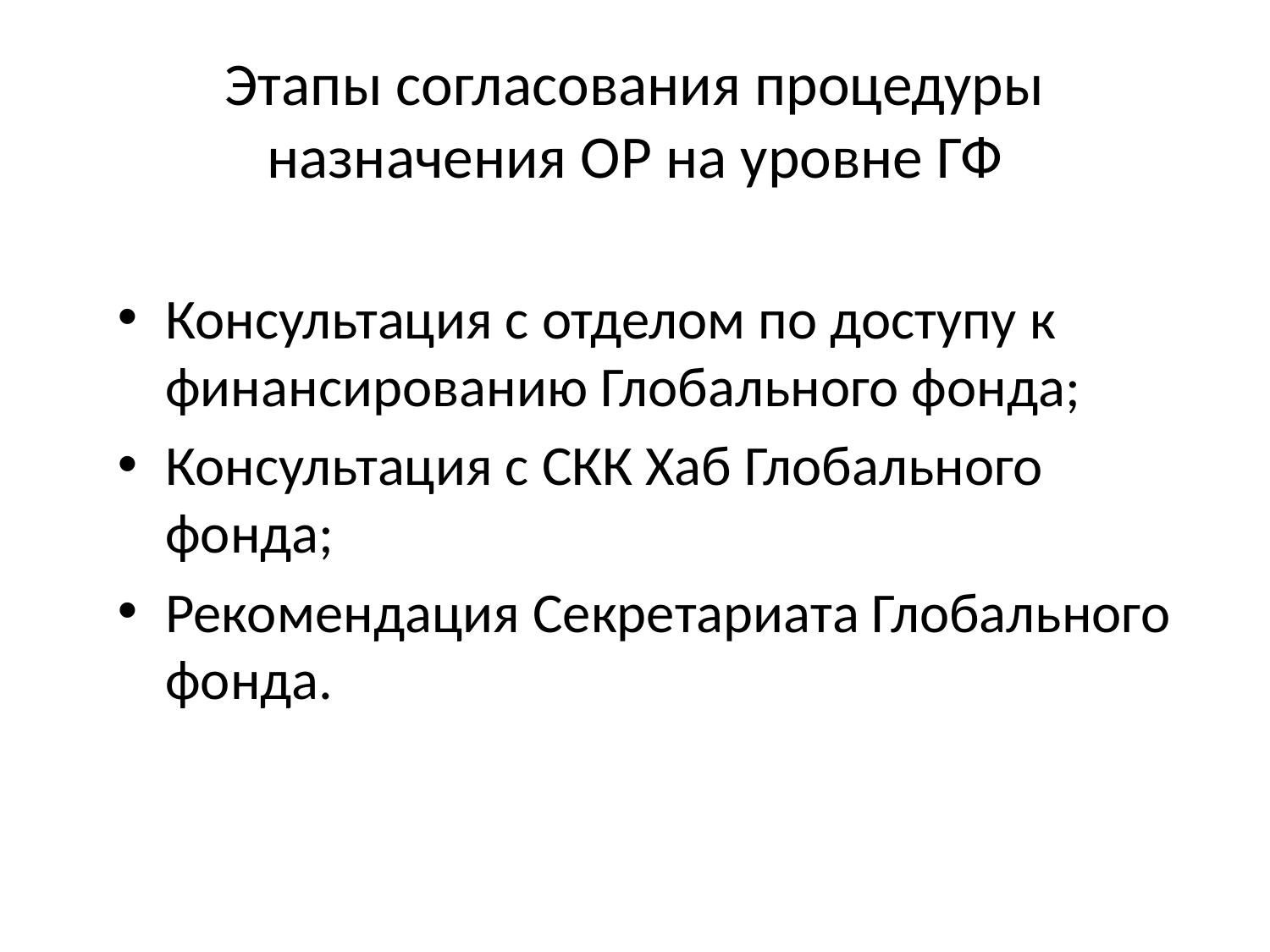

# Этапы согласования процедуры назначения ОР на уровне ГФ
Консультация с отделом по доступу к финансированию Глобального фонда;
Консультация с СКК Хаб Глобального фонда;
Рекомендация Секретариата Глобального фонда.